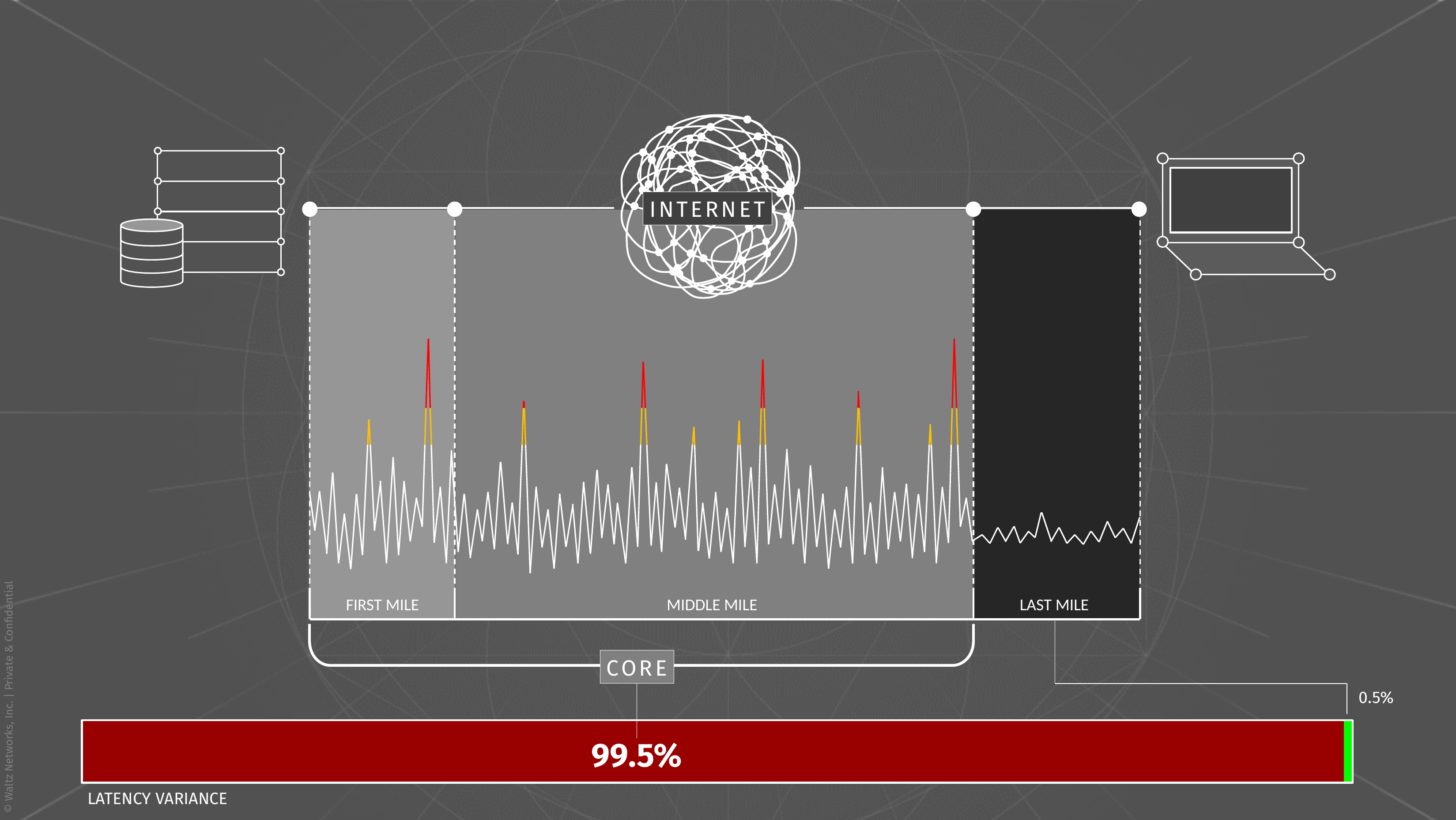

INTERNET

FIRST MILE
MIDDLE MILE
LAST MILE

CORE
0.5%

LATENCY VARIANCE

99.5%